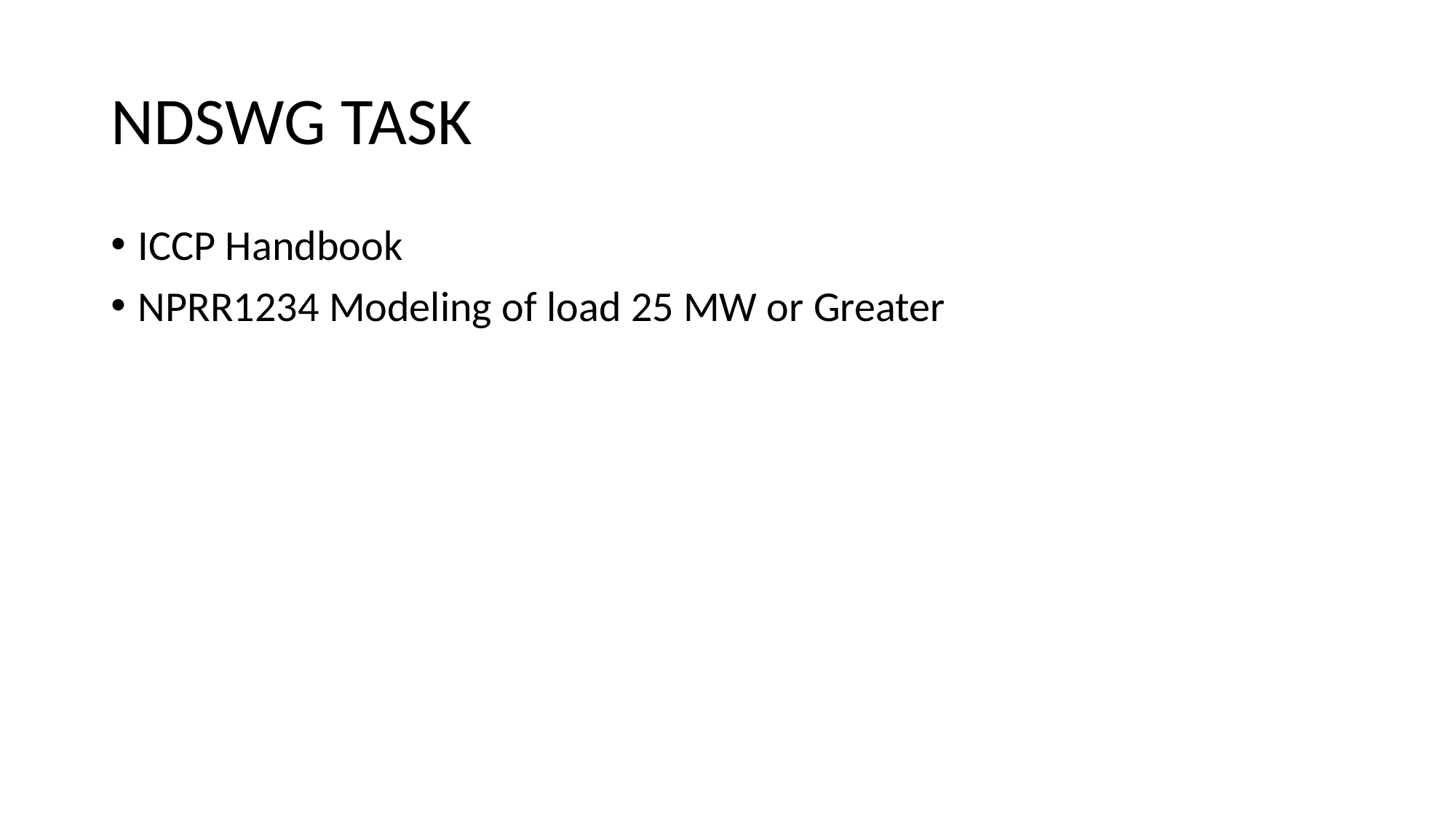

# NDSWG TASK
ICCP Handbook
NPRR1234 Modeling of load 25 MW or Greater